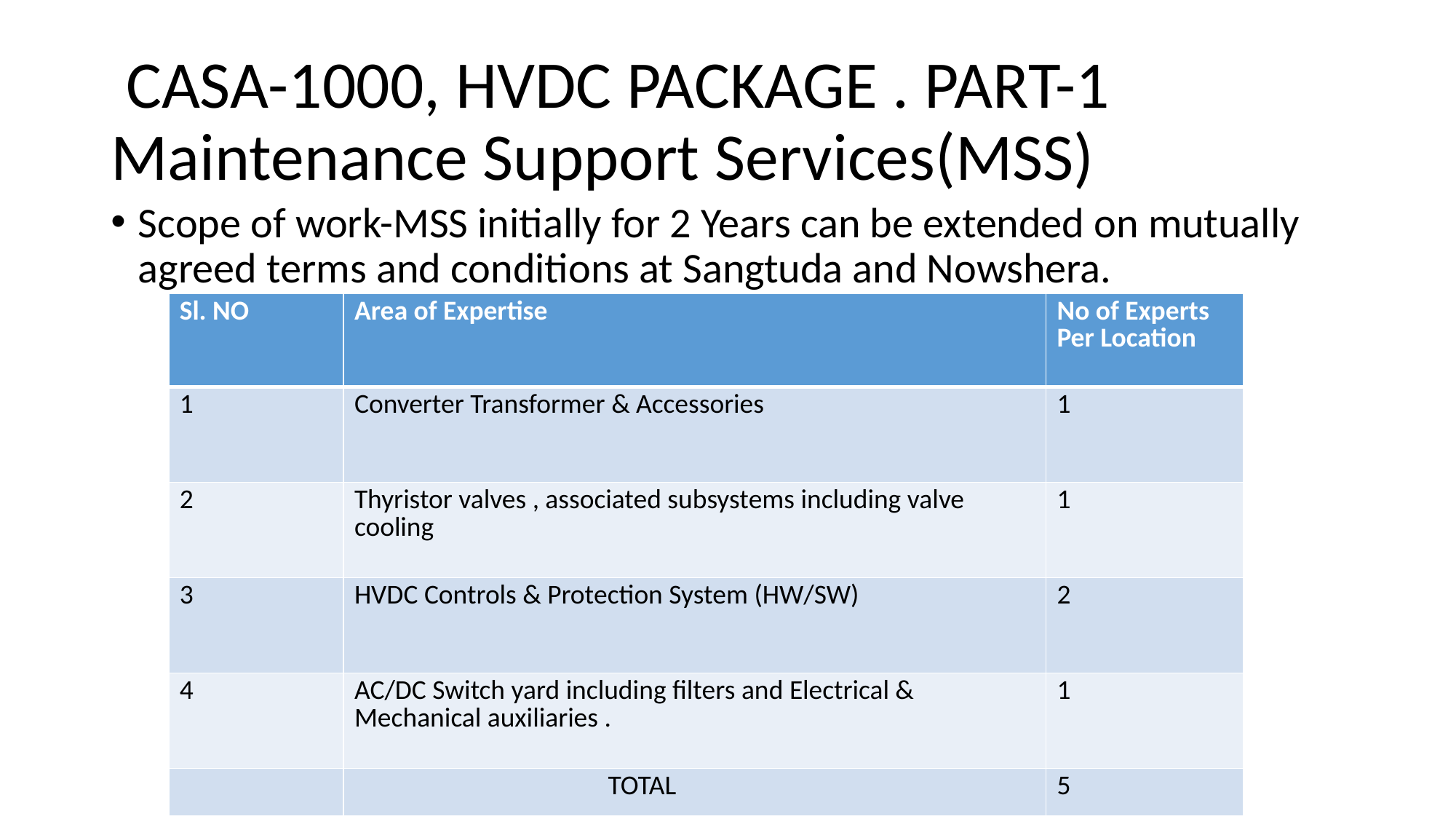

# CASA-1000, HVDC PACKAGE . PART-1 Maintenance Support Services(MSS)
Scope of work-MSS initially for 2 Years can be extended on mutually agreed terms and conditions at Sangtuda and Nowshera.
| Sl. NO | Area of Expertise | No of Experts Per Location |
| --- | --- | --- |
| 1 | Converter Transformer & Accessories | 1 |
| 2 | Thyristor valves , associated subsystems including valve cooling | 1 |
| 3 | HVDC Controls & Protection System (HW/SW) | 2 |
| 4 | AC/DC Switch yard including filters and Electrical & Mechanical auxiliaries . | 1 |
|  | TOTAL | 5 |